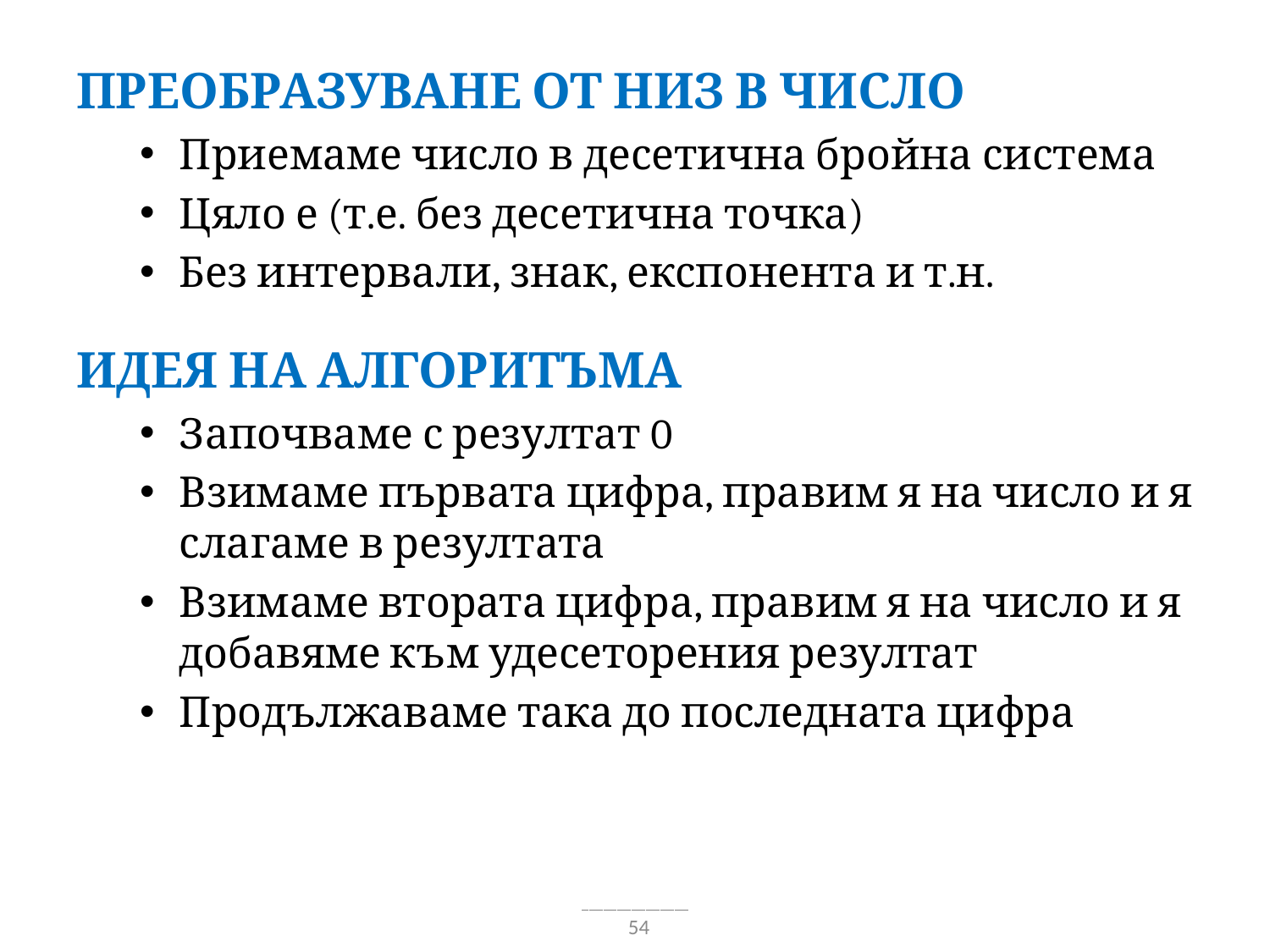

Преобразуване от низ в число
Приемаме число в десетична бройна система
Цяло е (т.е. без десетична точка)
Без интервали, знак, експонента и т.н.
Идея на алгоритъма
Започваме с резултат 0
Взимаме първата цифра, правим я на число и я слагаме в резултата
Взимаме втората цифра, правим я на число и я добавяме към удесеторения резултат
Продължаваме така до последната цифра
54